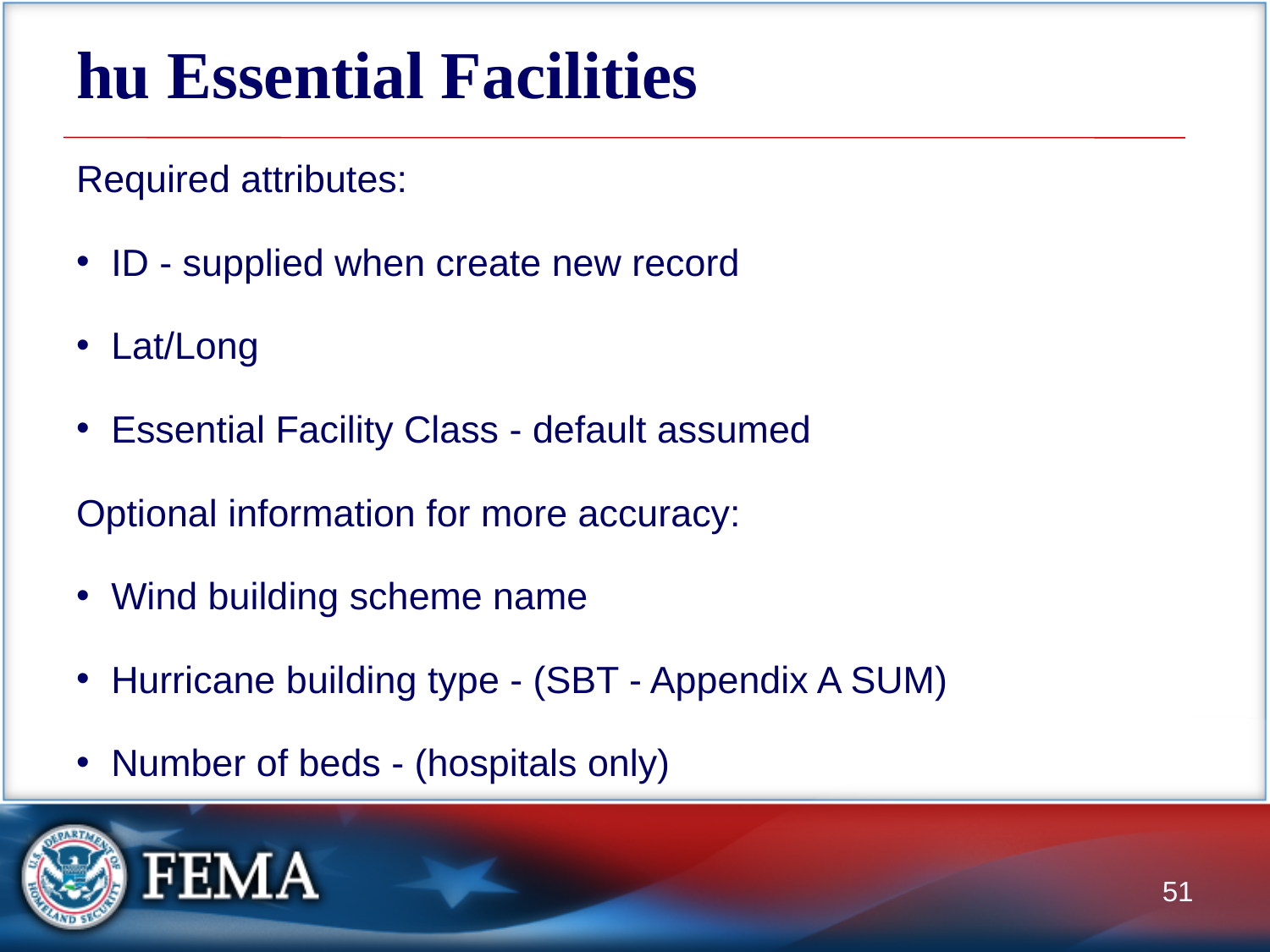

# hu Essential Facilities
Required attributes:
ID - supplied when create new record
Lat/Long
Essential Facility Class - default assumed
Optional information for more accuracy:
Wind building scheme name
Hurricane building type - (SBT - Appendix A SUM)
Number of beds - (hospitals only)
51